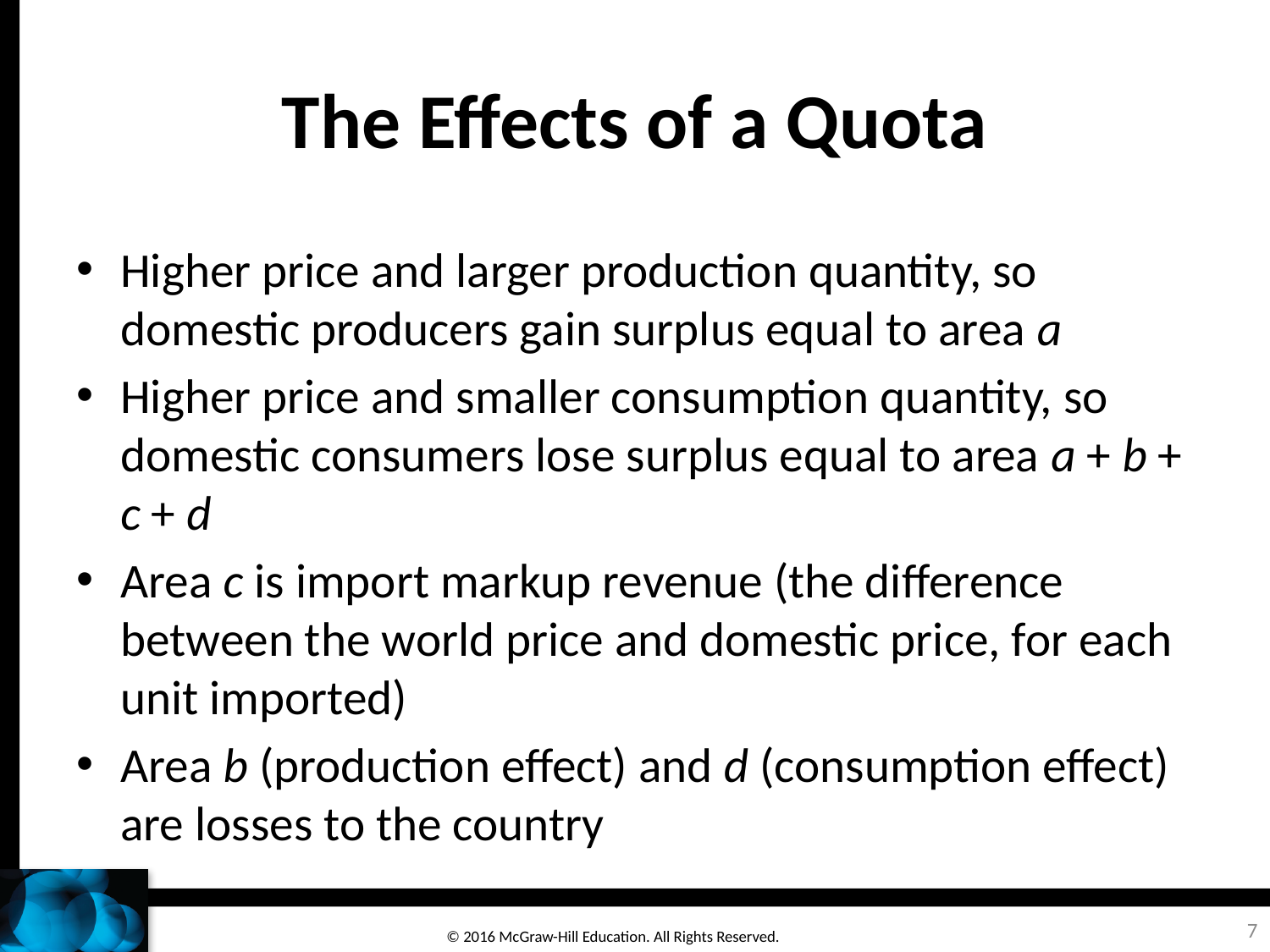

# The Effects of a Quota
Higher price and larger production quantity, so domestic producers gain surplus equal to area a
Higher price and smaller consumption quantity, so domestic consumers lose surplus equal to area a + b + c + d
Area c is import markup revenue (the difference between the world price and domestic price, for each unit imported)
Area b (production effect) and d (consumption effect) are losses to the country
7
© 2016 McGraw-Hill Education. All Rights Reserved.